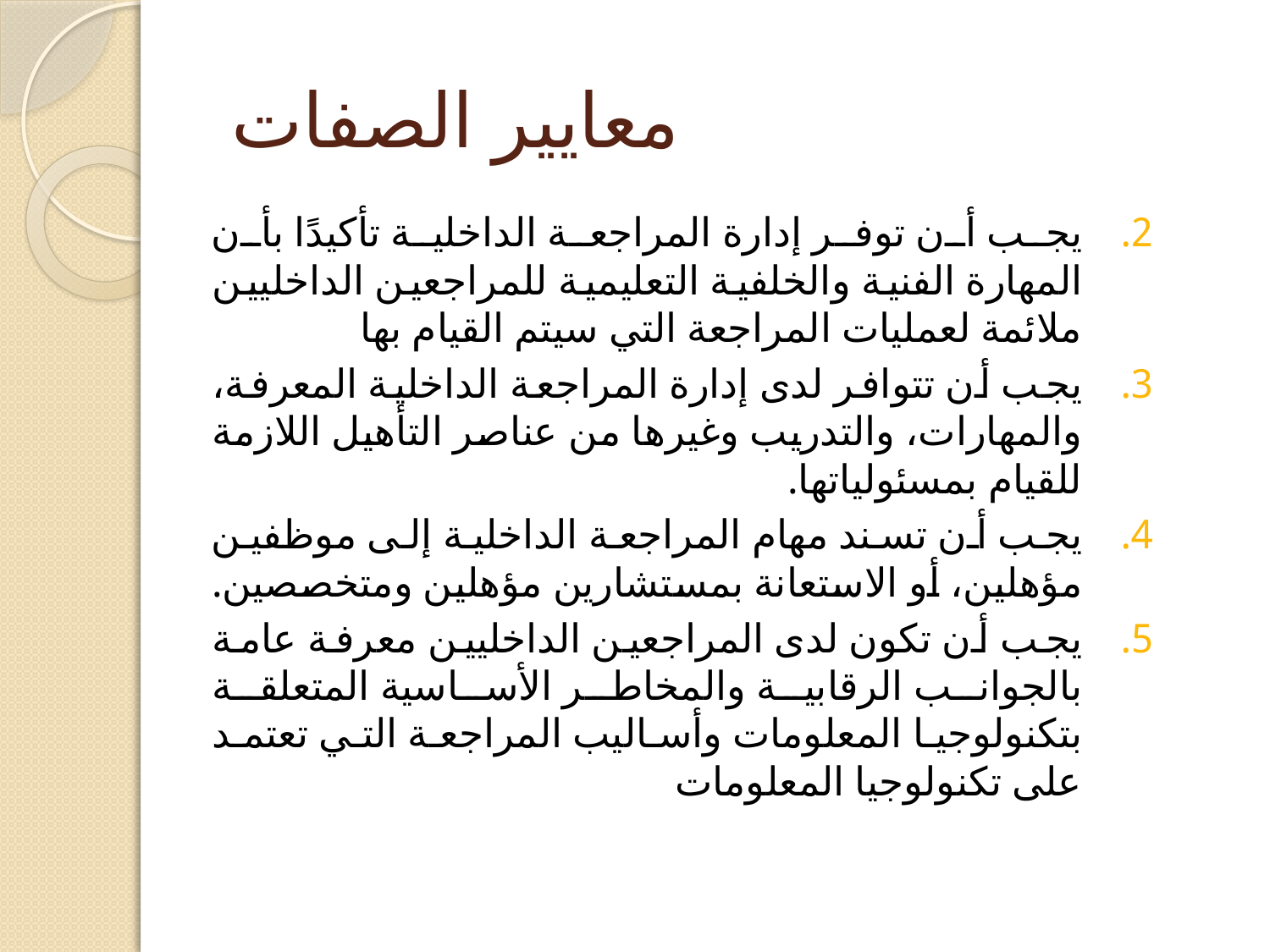

# معايير الصفات
يجب أن توفر إدارة المراجعة الداخلية تأكيدًا بأن المهارة الفنية والخلفية التعليمية للمراجعين الداخليين ملائمة لعمليات المراجعة التي سيتم القيام بها
يجب أن تتوافر لدى إدارة المراجعة الداخلية المعرفة، والمهارات، والتدريب وغيرها من عناصر التأهيل اللازمة للقيام بمسئولياتها.
يجب أن تسند مهام المراجعة الداخلية إلى موظفين مؤهلين، أو الاستعانة بمستشارين مؤهلين ومتخصصين.
يجب أن تكون لدى المراجعين الداخليين معرفة عامة بالجوانب الرقابية والمخاطر الأساسية المتعلقة بتكنولوجيا المعلومات وأساليب المراجعة التي تعتمد على تكنولوجيا المعلومات